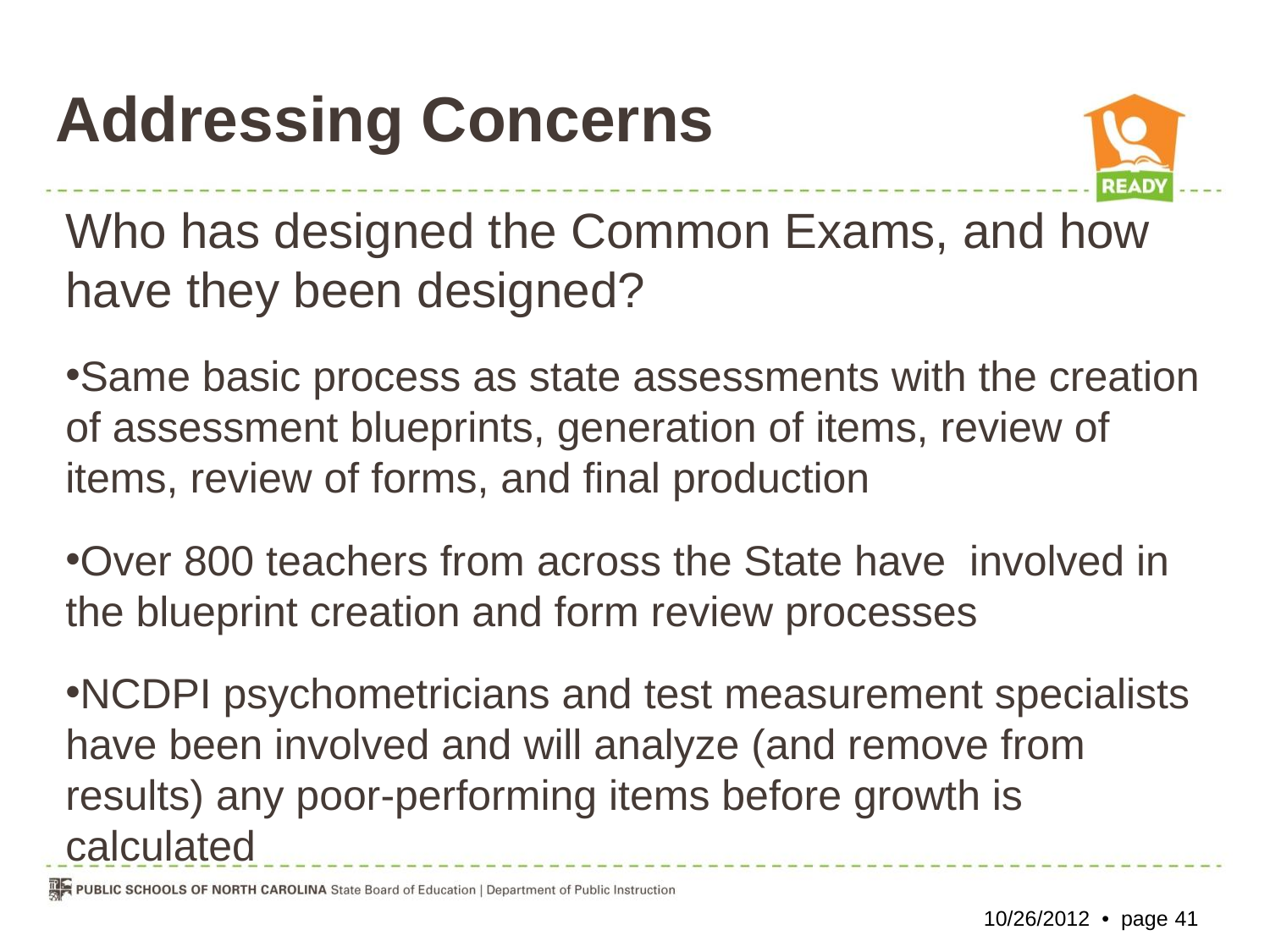

# Addressing Concerns
Who has designed the Common Exams, and how have they been designed?
Same basic process as state assessments with the creation of assessment blueprints, generation of items, review of items, review of forms, and final production
Over 800 teachers from across the State have  involved in the blueprint creation and form review processes
NCDPI psychometricians and test measurement specialists have been involved and will analyze (and remove from results) any poor-performing items before growth is calculated
10/26/2012  •  page 41